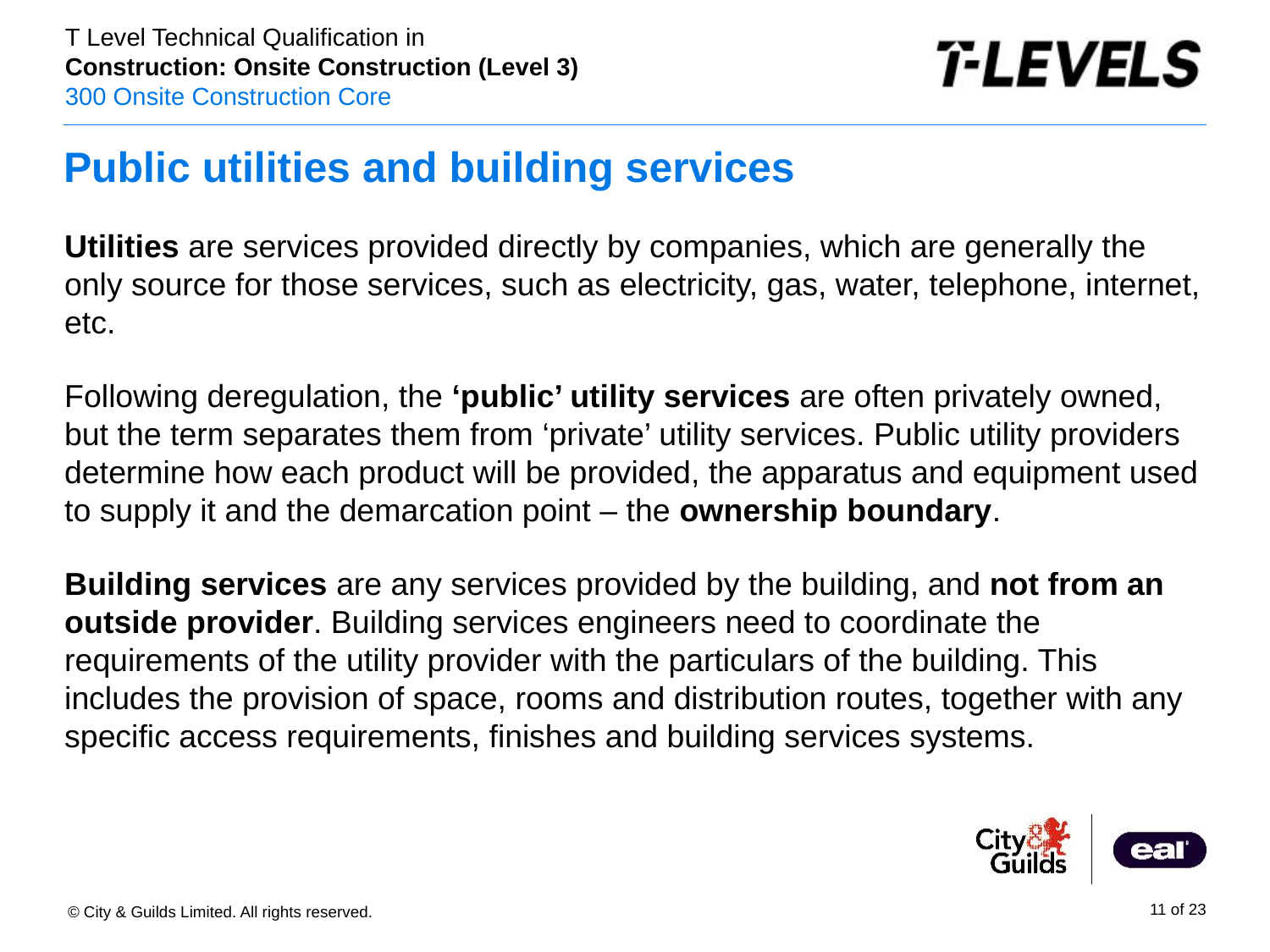

# Public utilities and building services
Utilities are services provided directly by companies, which are generally the only source for those services, such as electricity, gas, water, telephone, internet, etc.
Following deregulation, the ‘public’ utility services are often privately owned, but the term separates them from ‘private’ utility services. Public utility providers determine how each product will be provided, the apparatus and equipment used to supply it and the demarcation point – the ownership boundary.
Building services are any services provided by the building, and not from an outside provider. Building services engineers need to coordinate the requirements of the utility provider with the particulars of the building. This includes the provision of space, rooms and distribution routes, together with any specific access requirements, finishes and building services systems.